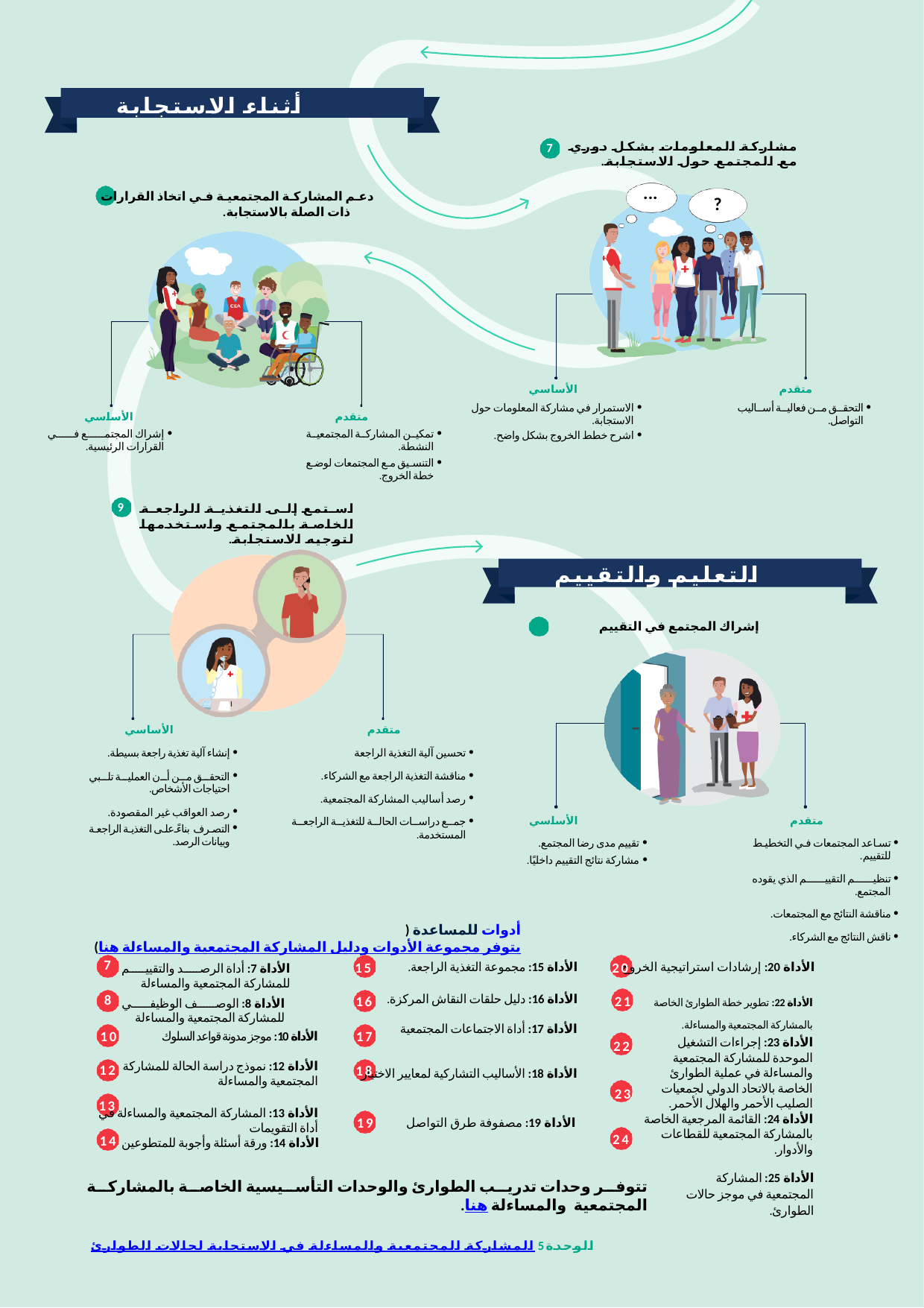

أثناء الاستجابة

مشاركة المعلومات بشكل دوري مع المجتمع حول الاستجابة.

7

...

دعم المشاركة المجتمعية في اتخاذ القرارات ذات الصلة بالاستجابة.

?

متقدم
التحقق من فعالية أساليب التواصل.
الأساسي
الاستمرار في مشاركة المعلومات حول الاستجابة.
اشرح خطط الخروج بشكل واضح.
الأساسي
إشراك المجتمع في القرارات الرئيسية.
متقدم
تمكين المشاركة المجتمعية النشطة.
التنسيق مع المجتمعات لوضع خطة الخروج.

9
استمع إلى التغذية الراجعة الخاصة بالمجتمع واستخدمها لتوجيه الاستجابة.

التعليم والتقييم

إشراك المجتمع في التقييم

الأساسي
إنشاء آلية تغذية راجعة بسيطة.
التحقق من أن العملية تلبي احتياجات الأشخاص.
رصد العواقب غير المقصودة.
التصرف بناءً على التغذية الراجعة وبيانات الرصد.
متقدم
تحسين آلية التغذية الراجعة
مناقشة التغذية الراجعة مع الشركاء.
رصد أساليب المشاركة المجتمعية.
جمع دراسات الحالة للتغذية الراجعة المستخدمة.

الأساسي
تقييم مدى رضا المجتمع.
مشاركة نتائج التقييم داخليًا.
متقدم
تساعد المجتمعات في التخطيط للتقييم.
تنظيم التقييم الذي يقوده المجتمع.
مناقشة النتائج مع المجتمعات.
ناقش النتائج مع الشركاء.
أدوات للمساعدة (يتوفر مجموعة الأدوات ودليل المشاركة المجتمعية والمساءلة هنا)
7

15
الأداة 20: إرشادات استراتيجية الخروج
الأداة 22: تطوير خطة الطوارئ الخاصة بالمشاركة المجتمعية والمساءلة.
الأداة 23: إجراءات التشغيل الموحدة للمشاركة المجتمعية والمساءلة في عملية الطوارئ الخاصة بالاتحاد الدولي لجمعيات الصليب الأحمر والهلال الأحمر.
الأداة 24: القائمة المرجعية الخاصة بالمشاركة المجتمعية للقطاعات والأدوار.
الأداة 25: المشاركة المجتمعية في موجز حالات الطوارئ.
20
الأداة 7: أداة الرصد والتقييم للمشاركة المجتمعية والمساءلة
الأداة 15: مجموعة التغذية الراجعة.

الأداة 16: دليل حلقات النقاش المركزة.

الأداة 17: أداة الاجتماعات المجتمعية

الأداة 18: الأساليب التشاركية لمعايير الاختيار

8

21
16
الأداة 8: الوصف الوظيفي للمشاركة المجتمعية والمساءلة

10
17
الأداة 10: موجز مدونة قواعد السلوك

الأداة 12: نموذج دراسة الحالة للمشاركة المجتمعية والمساءلة
الأداة 13: المشاركة المجتمعية والمساءلة في أداة التقويمات
الأداة 14: ورقة أسئلة وأجوبة للمتطوعين

22

12
18

23

13

19
الأداة 19: مصفوفة طرق التواصل

24
14
تتوفر وحدات تدريب الطوارئ والوحدات التأسيسية الخاصة بالمشاركة المجتمعية  والمساءلة هنا.

الوحدة5 المشاركة المجتمعية والمساءلة في الاستجابة لحالات الطوارئ